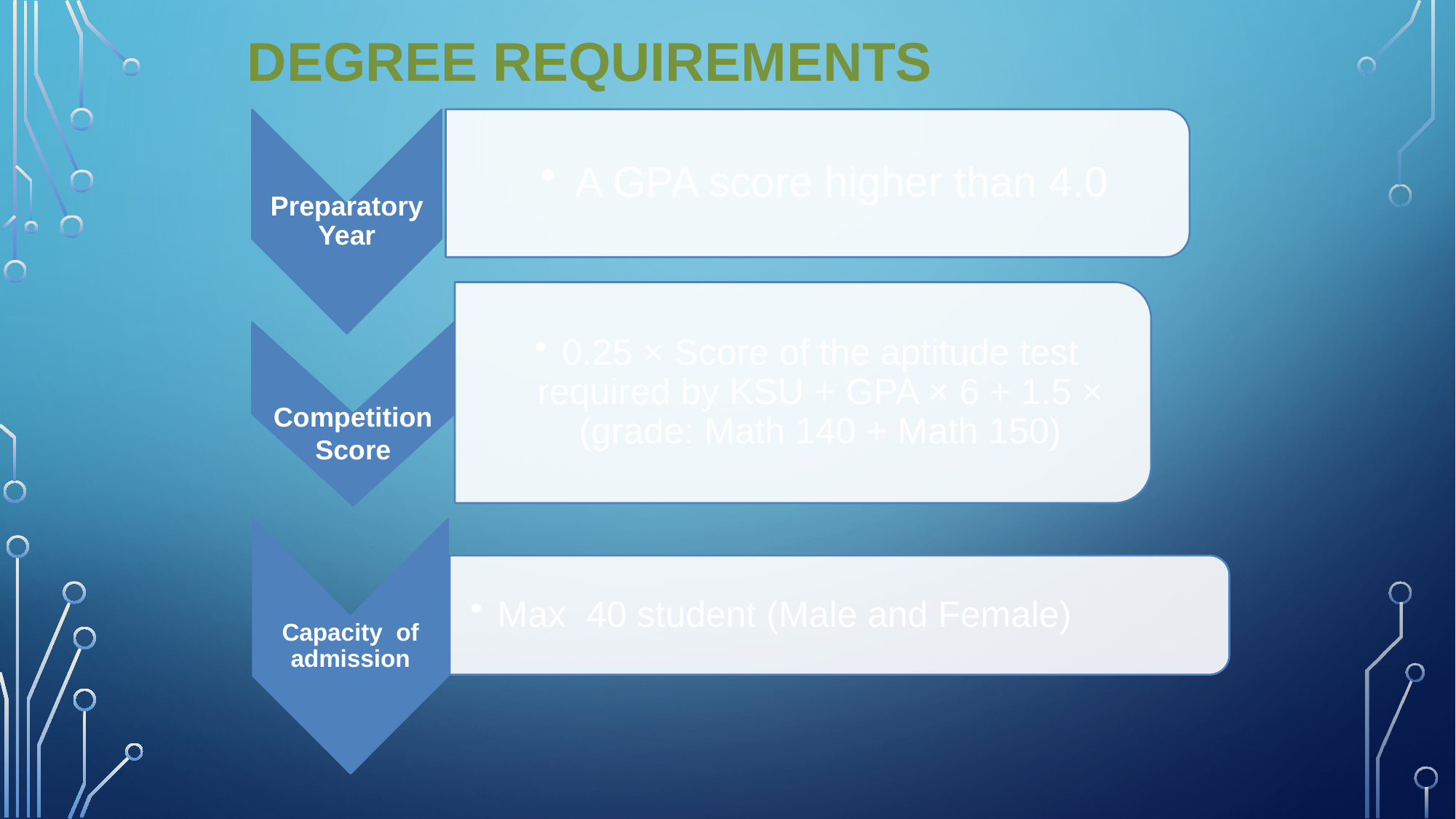

# Degree Requirements
Preparatory Year
A GPA score higher than 4.0

Competition
Score
0.25 × Score of the aptitude test required by KSU + GPA × 6 + 1.5 × (grade: Math 140 + Math 150)
Capacity  of admission
Max  40 student (Male and Female)